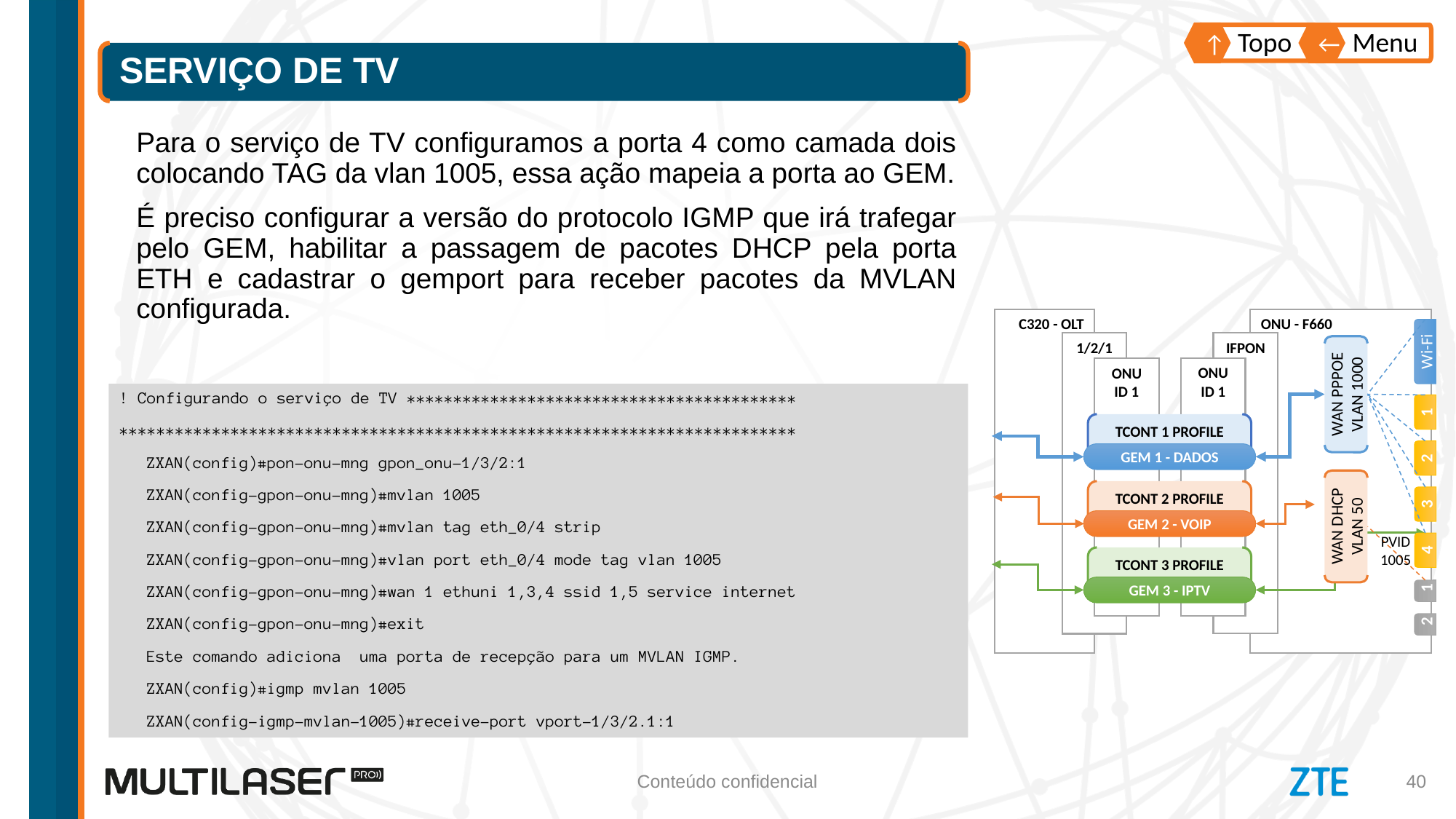

Topo
↑
Menu
←
# Serviço de TV
Para o serviço de TV configuramos a porta 4 como camada dois colocando TAG da vlan 1005, essa ação mapeia a porta ao GEM.
É preciso configurar a versão do protocolo IGMP que irá trafegar pelo GEM, habilitar a passagem de pacotes DHCP pela porta ETH e cadastrar o gemport para receber pacotes da MVLAN configurada.
ONU - F660
IFPON
ONU
ID 1
C320 - OLT
1/2/1
ONU
ID 1
Wi-Fi
WAN PPPOE
VLAN 1000
! Configurando o serviço de TV ******************************************
*************************************************************************
ZXAN(config)#pon-onu-mng gpon_onu-1/3/2:1
ZXAN(config-gpon-onu-mng)#mvlan 1005
ZXAN(config-gpon-onu-mng)#mvlan tag eth_0/4 strip
ZXAN(config-gpon-onu-mng)#vlan port eth_0/4 mode tag vlan 1005
ZXAN(config-gpon-onu-mng)#wan 1 ethuni 1,3,4 ssid 1,5 service internet
ZXAN(config-gpon-onu-mng)#exit
Este comando adiciona  uma porta de recepção para um MVLAN IGMP.
ZXAN(config)#igmp mvlan 1005
ZXAN(config-igmp-mvlan-1005)#receive-port vport-1/3/2.1:1
4
3
2
1
TCONT 1 PROFILE DADOS
GEM 1 - DADOS
TCONT 2 PROFILE VOIP
GEM 2 - VOIP
TCONT 3 PROFILE IPTV
GEM 3 - IPTV
WAN DHCP
VLAN 50
PVID
1005
2
1
Conteúdo confidencial
40